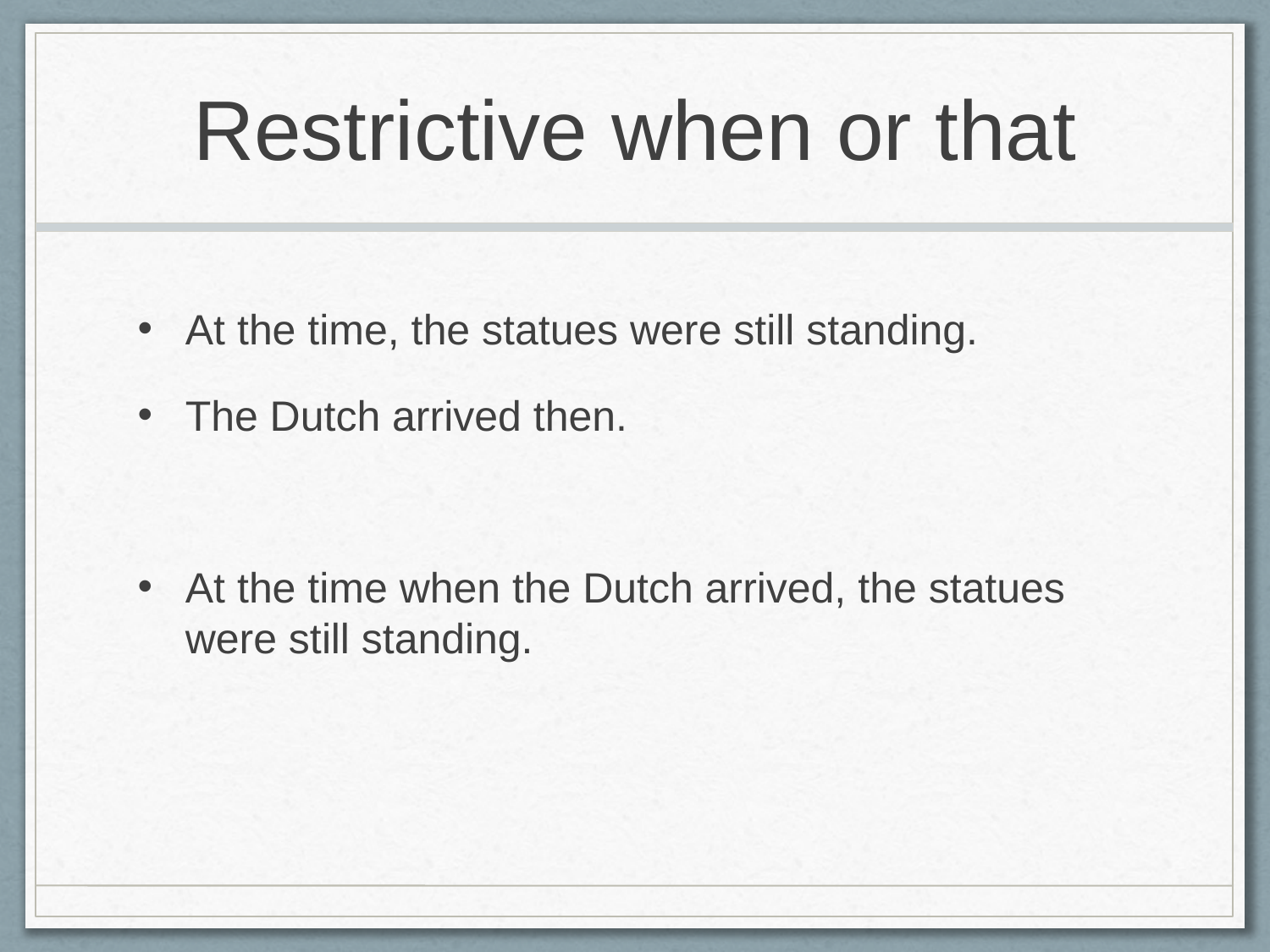

# Restrictive when or that
At the time, the statues were still standing.
The Dutch arrived then.

At the time when the Dutch arrived, the statues were still standing.